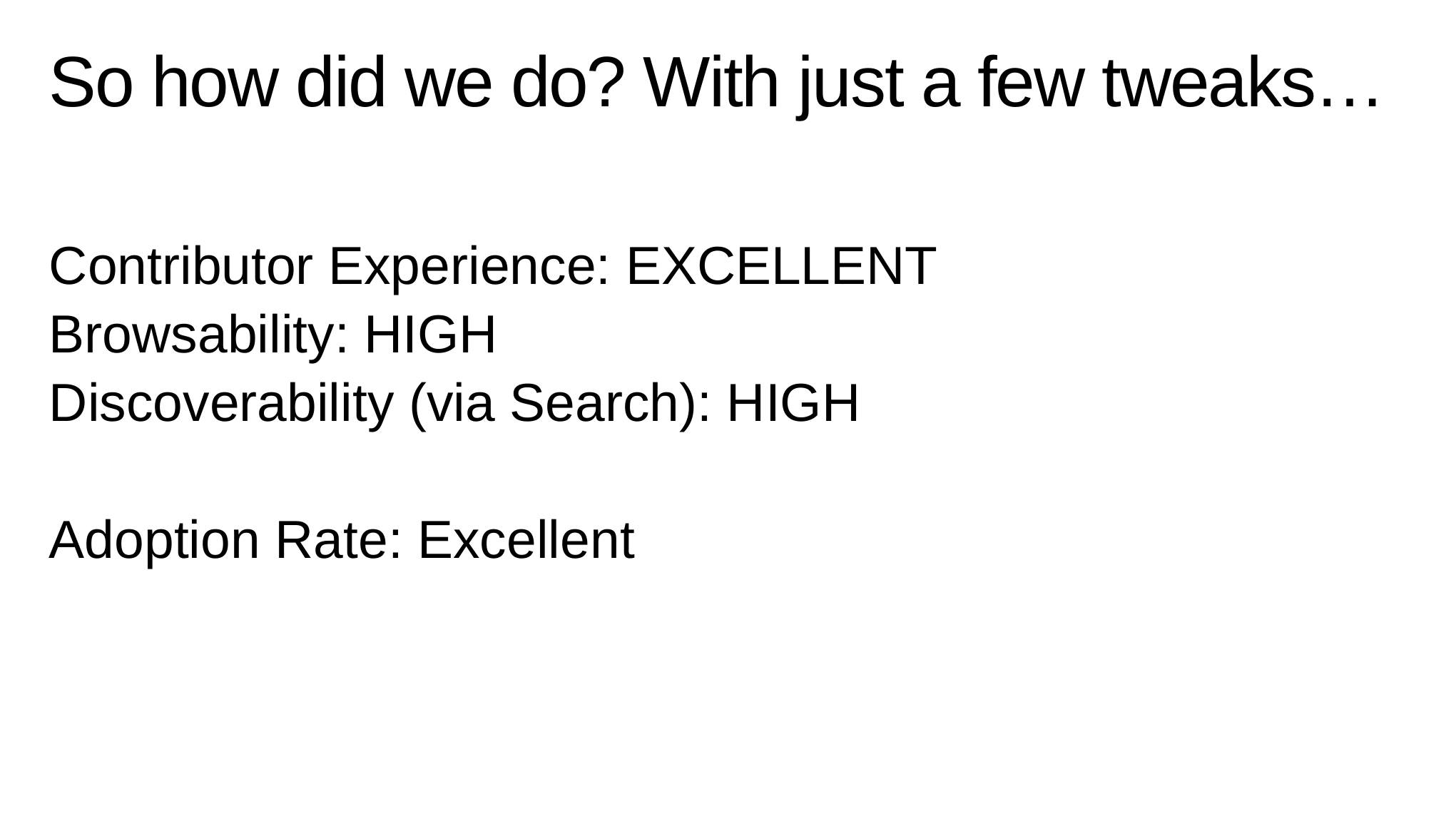

# So how did we do? With just a few tweaks…
Contributor Experience: EXCELLENT
Browsability: HIGH
Discoverability (via Search): HIGH

Adoption Rate: Excellent